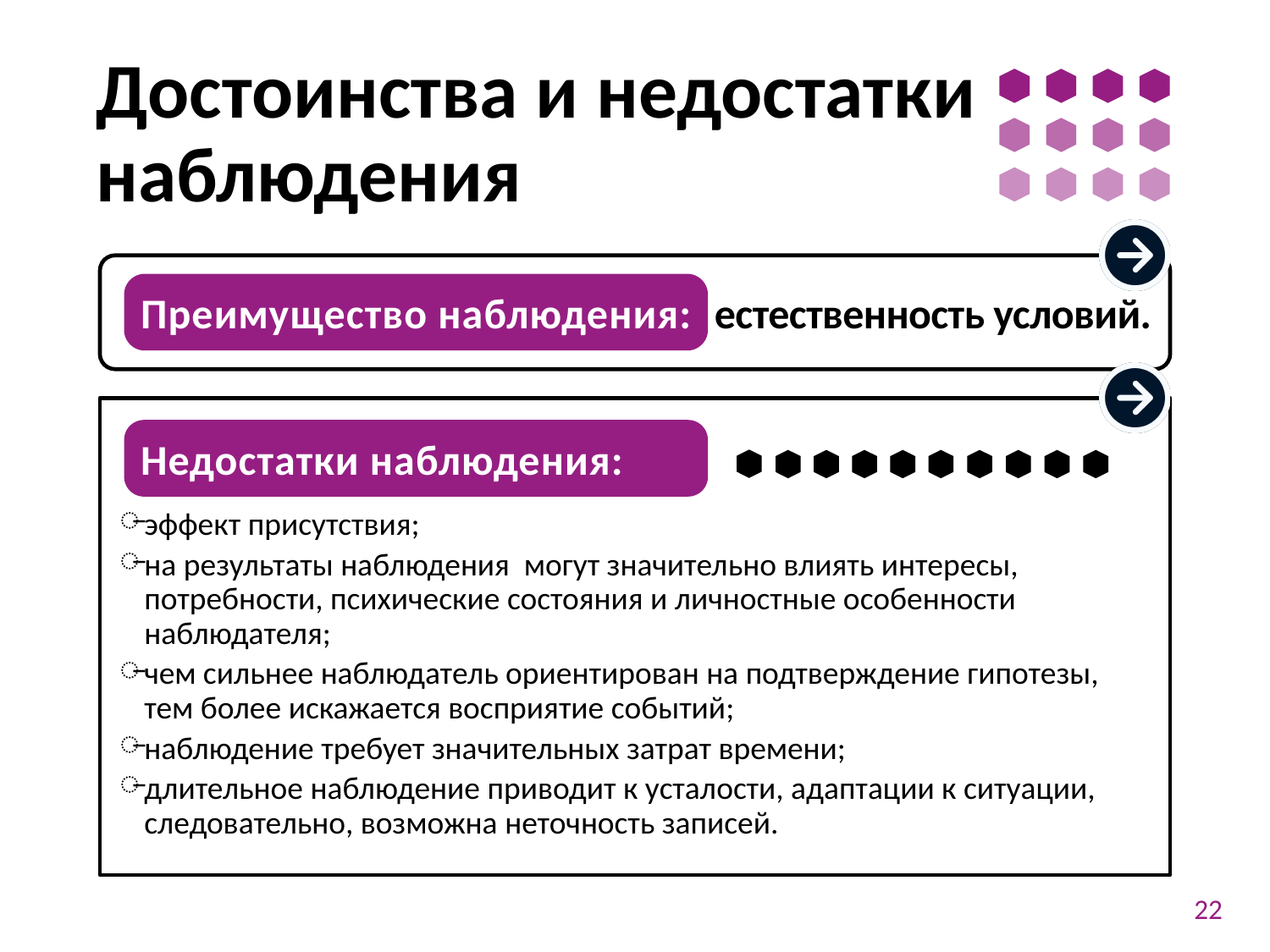

# Достоинства и недостатки наблюдения

естественность условий.
Преимущество наблюдения:

эффект присутствия;
на результаты наблюдения  могут значительно влиять интересы, потребности, психические состояния и личностные особенности наблюдателя;
чем сильнее наблюдатель ориентирован на подтверждение гипотезы, тем более искажается восприятие событий;
наблюдение требует значительных затрат времени;
длительное наблюдение приводит к усталости, адаптации к ситуации, следовательно, возможна неточность записей.
Недостатки наблюдения:

22